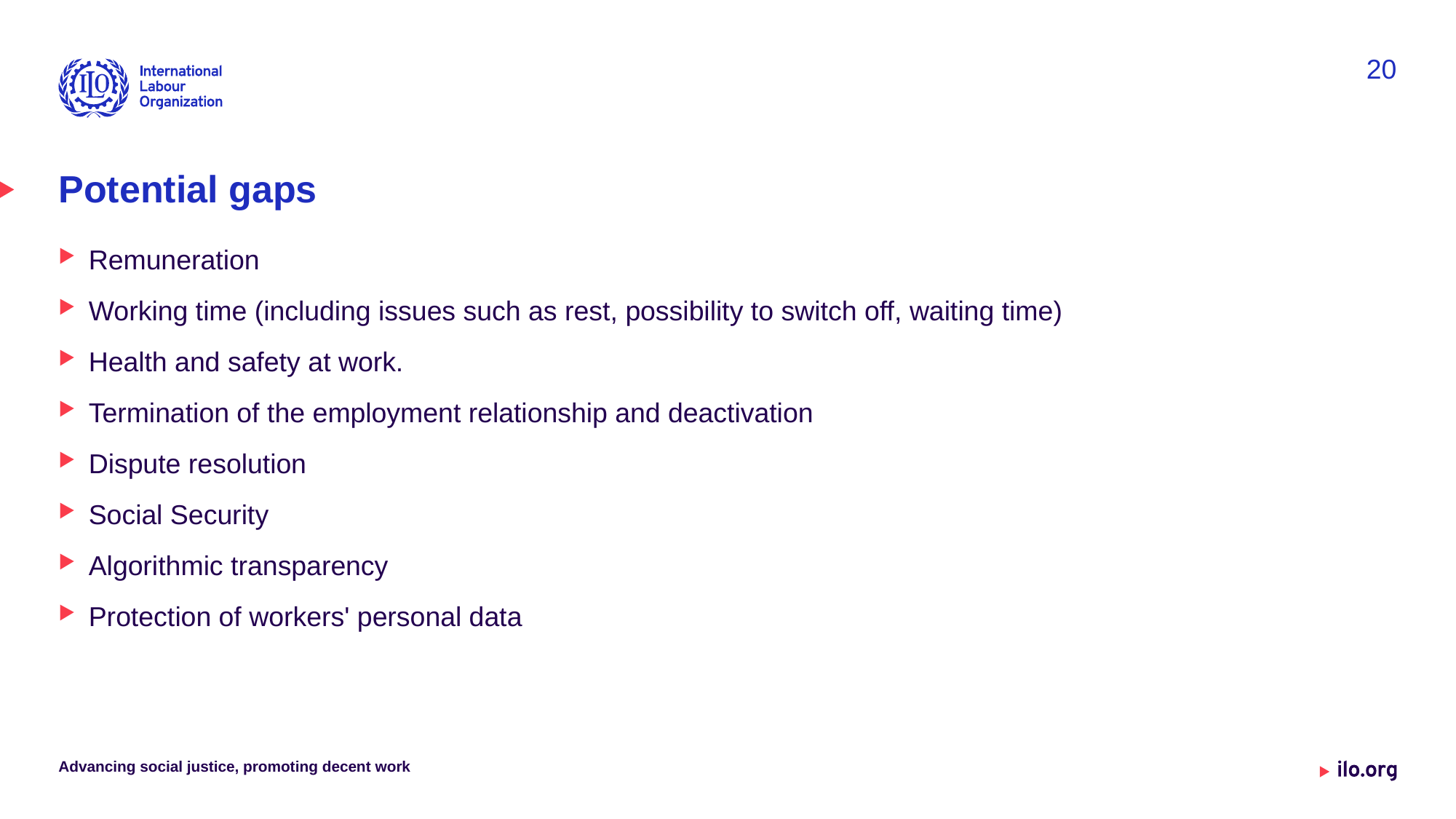

20
# Potential gaps
Remuneration
Working time (including issues such as rest, possibility to switch off, waiting time)
Health and safety at work.
Termination of the employment relationship and deactivation
Dispute resolution
Social Security
Algorithmic transparency
Protection of workers' personal data
Advancing social justice, promoting decent work
Date: Monday / 01 / October / 2019